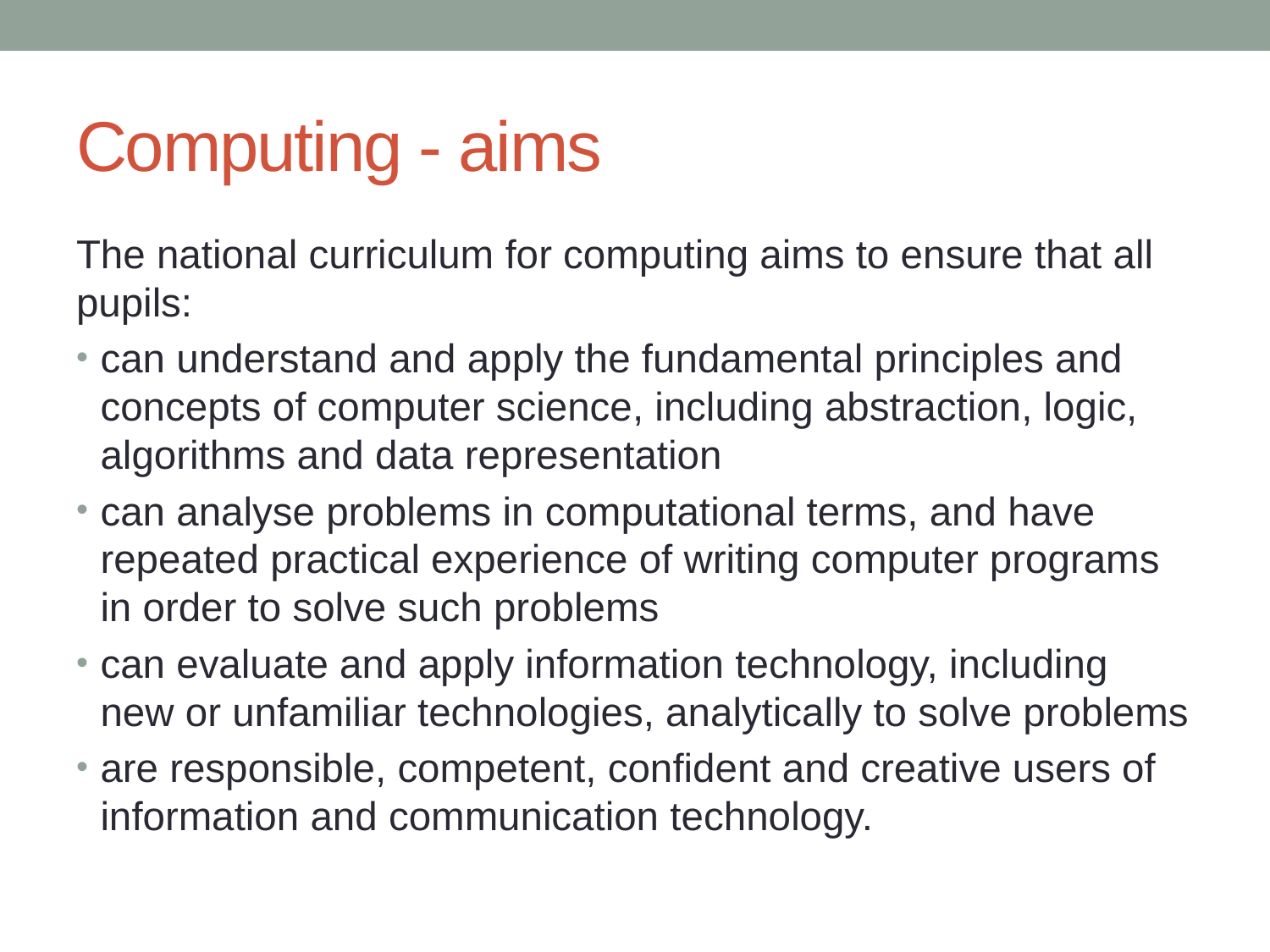

# Computing - aims
The national curriculum for computing aims to ensure that all pupils:
can understand and apply the fundamental principles and concepts of computer science, including abstraction, logic, algorithms and data representation
can analyse problems in computational terms, and have repeated practical experience of writing computer programs in order to solve such problems
can evaluate and apply information technology, including new or unfamiliar technologies, analytically to solve problems
are responsible, competent, confident and creative users of information and communication technology.